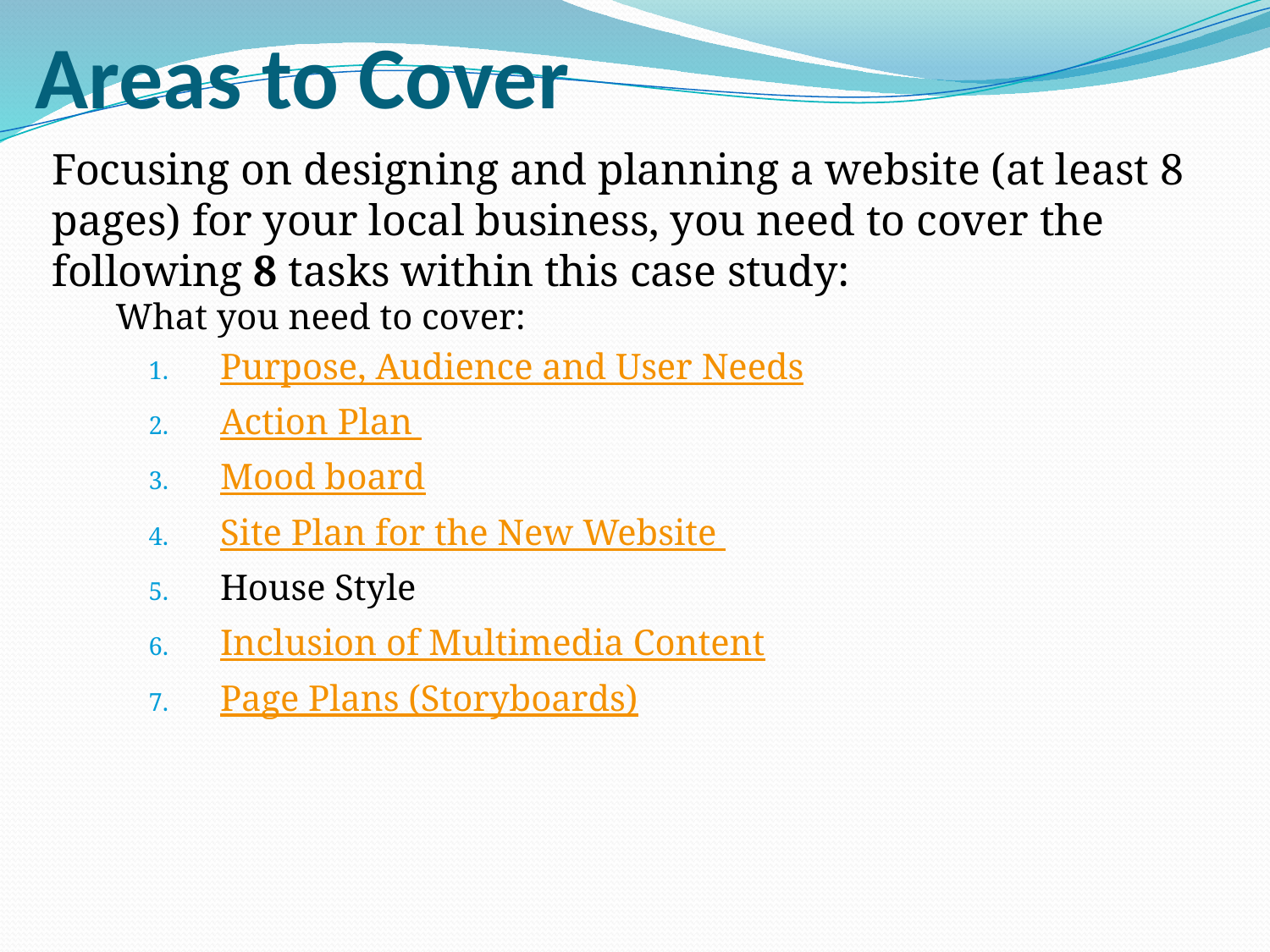

# Areas to Cover
Focusing on designing and planning a website (at least 8 pages) for your local business, you need to cover the following 8 tasks within this case study:
What you need to cover:
Purpose, Audience and User Needs
Action Plan
Mood board
Site Plan for the New Website
House Style
Inclusion of Multimedia Content
Page Plans (Storyboards)